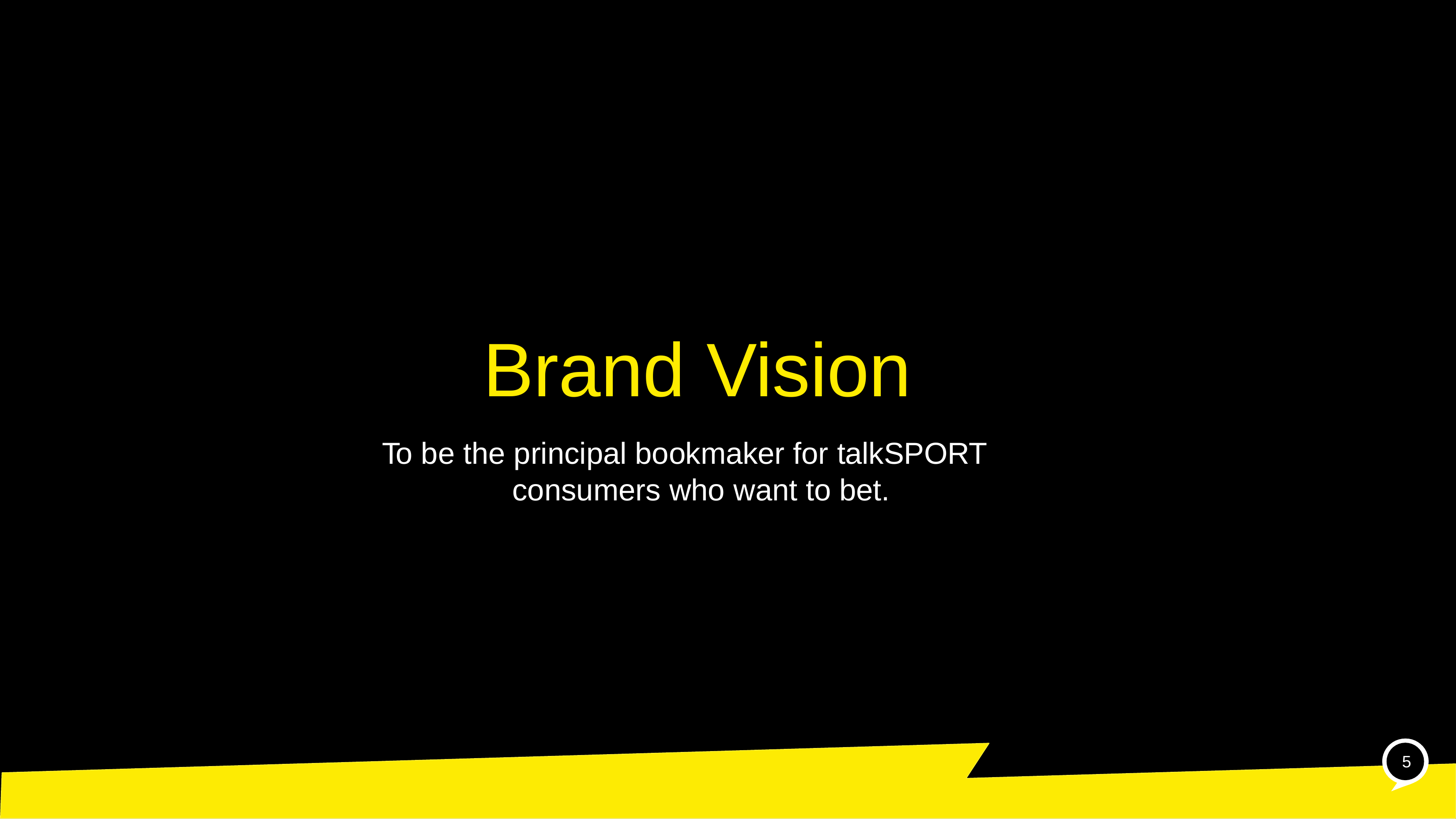

# Brand Vision
To be the principal bookmaker for talkSPORT consumers who want to bet.
5